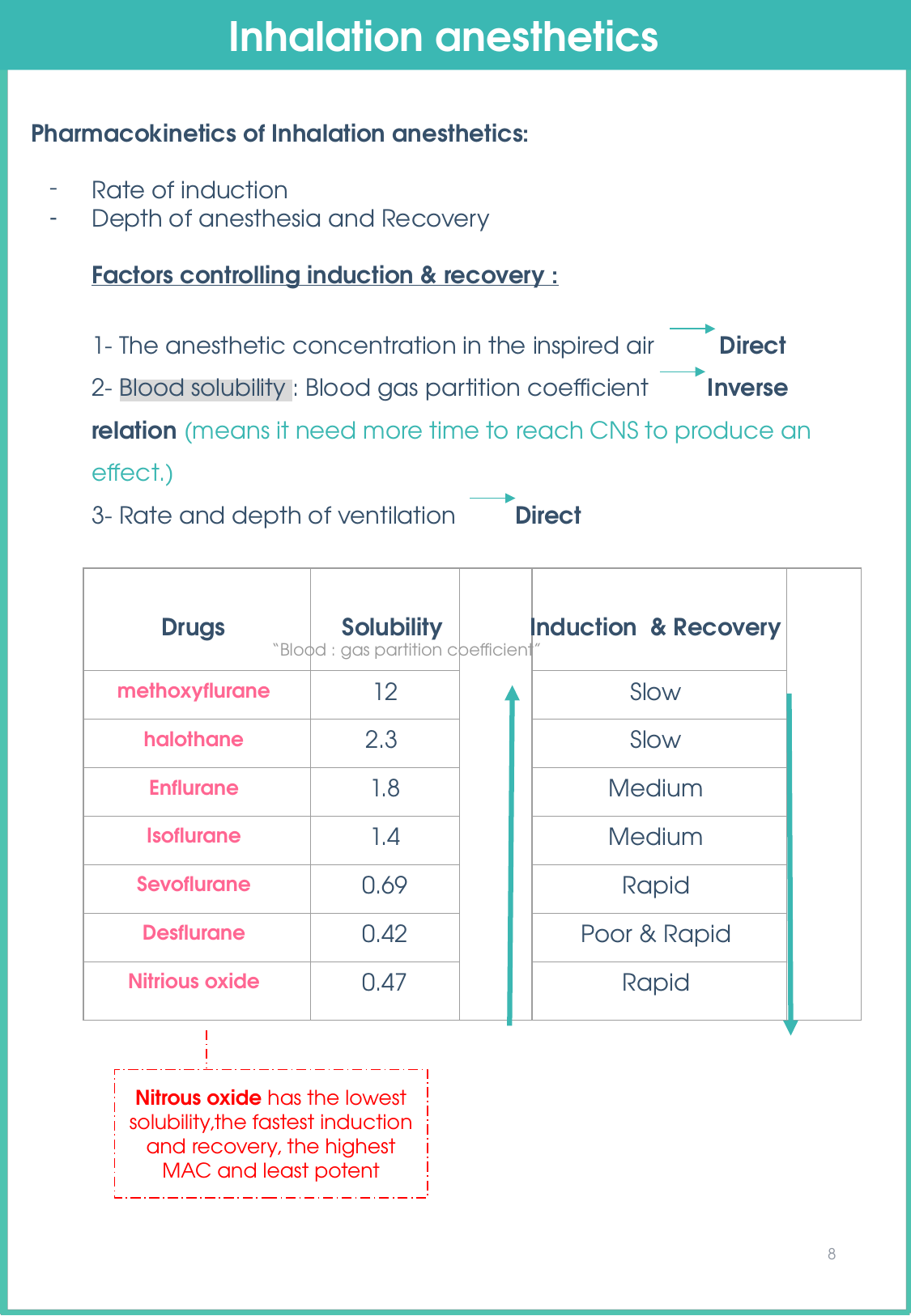

Inhalation anesthetics
Pharmacokinetics of Inhalation anesthetics:

Rate of induction
Depth of anesthesia and Recovery

Factors controlling induction & recovery :

1- The anesthetic concentration in the inspired air          Direct
2- Blood solubility : Blood gas partition coefficient         Inverse relation (means it need more time to reach CNS to produce an effect.)
3- Rate and depth of ventilation         Direct

|  |  |  |  |  |
| --- | --- | --- | --- | --- |
| methoxyflurane | 12 |  | Slow |  |
| halothane | 2.3 |  | Slow |  |
| Enflurane | 1.8 |  | Medium |  |
| Isoflurane | 1.4 |  | Medium |  |
| Sevoflurane | 0.69 |  | Rapid |  |
| Desflurane | 0.42 |  | Poor & Rapid |  |
| Nitrious oxide | 0.47 |  | Rapid |  |
Induction  & Recovery
Drugs
Solubility
“Blood : gas partition coefficient”
Nitrous oxide has the lowest solubility,the fastest induction and recovery, the highest MAC and least potent
8